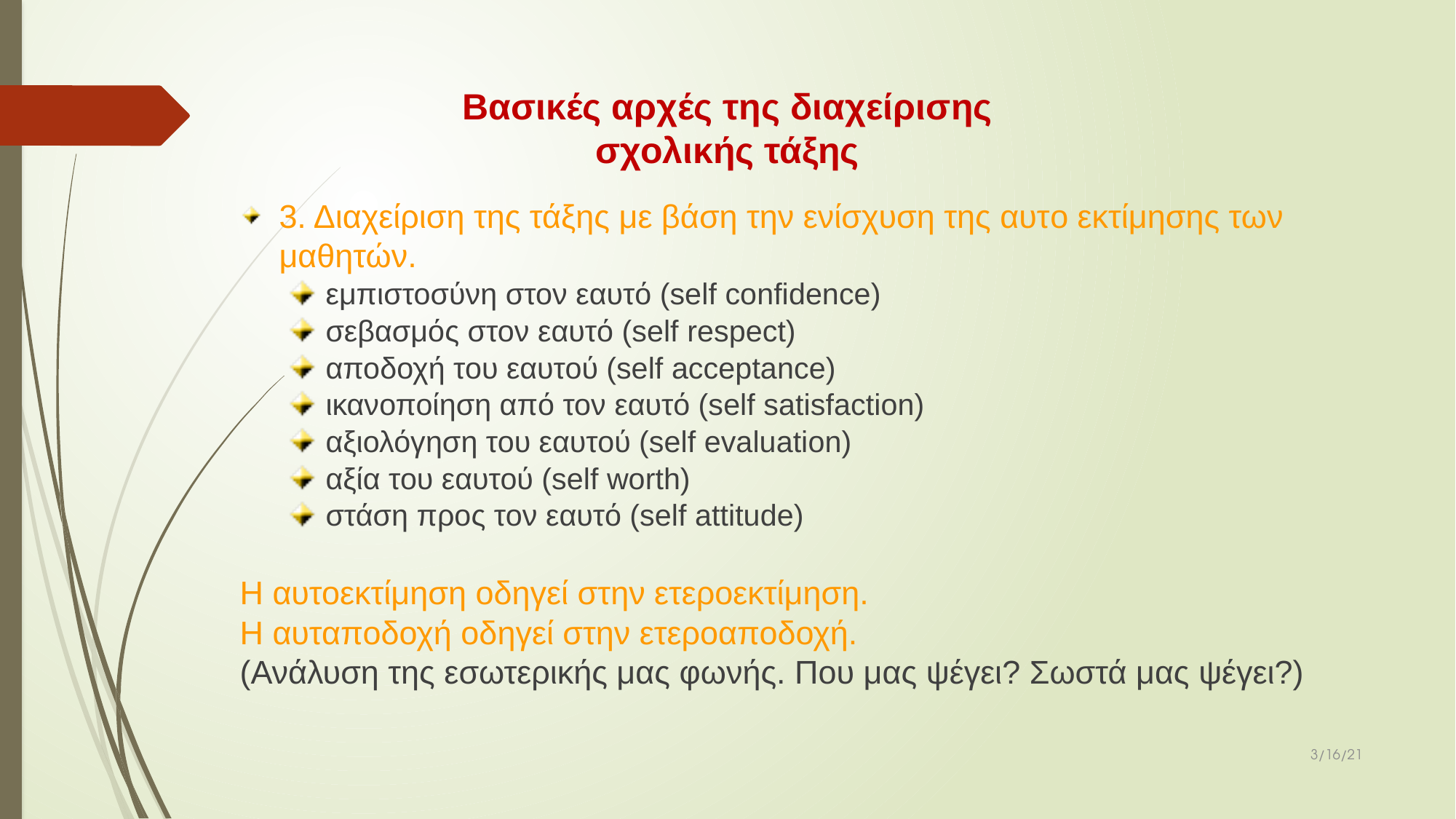

Βασικές αρχές της διαχείρισης σχολικής τάξης
3. Διαχείριση της τάξης με βάση την ενίσχυση της αυτo εκτίμησης των μαθητών.
εμπιστοσύνη στον εαυτό (self confidence)
σεβασμός στον εαυτό (self respect)
αποδοχή του εαυτού (self acceptance)
ικανοποίηση από τον εαυτό (self satisfaction)
αξιολόγηση του εαυτού (self evaluation)
αξία του εαυτού (self worth)
στάση προς τον εαυτό (self attitude)

Η αυτοεκτίμηση οδηγεί στην ετεροεκτίμηση.
Η αυταποδοχή οδηγεί στην ετεροαποδοχή.
(Ανάλυση της εσωτερικής μας φωνής. Που μας ψέγει? Σωστά μας ψέγει?)

3/16/21